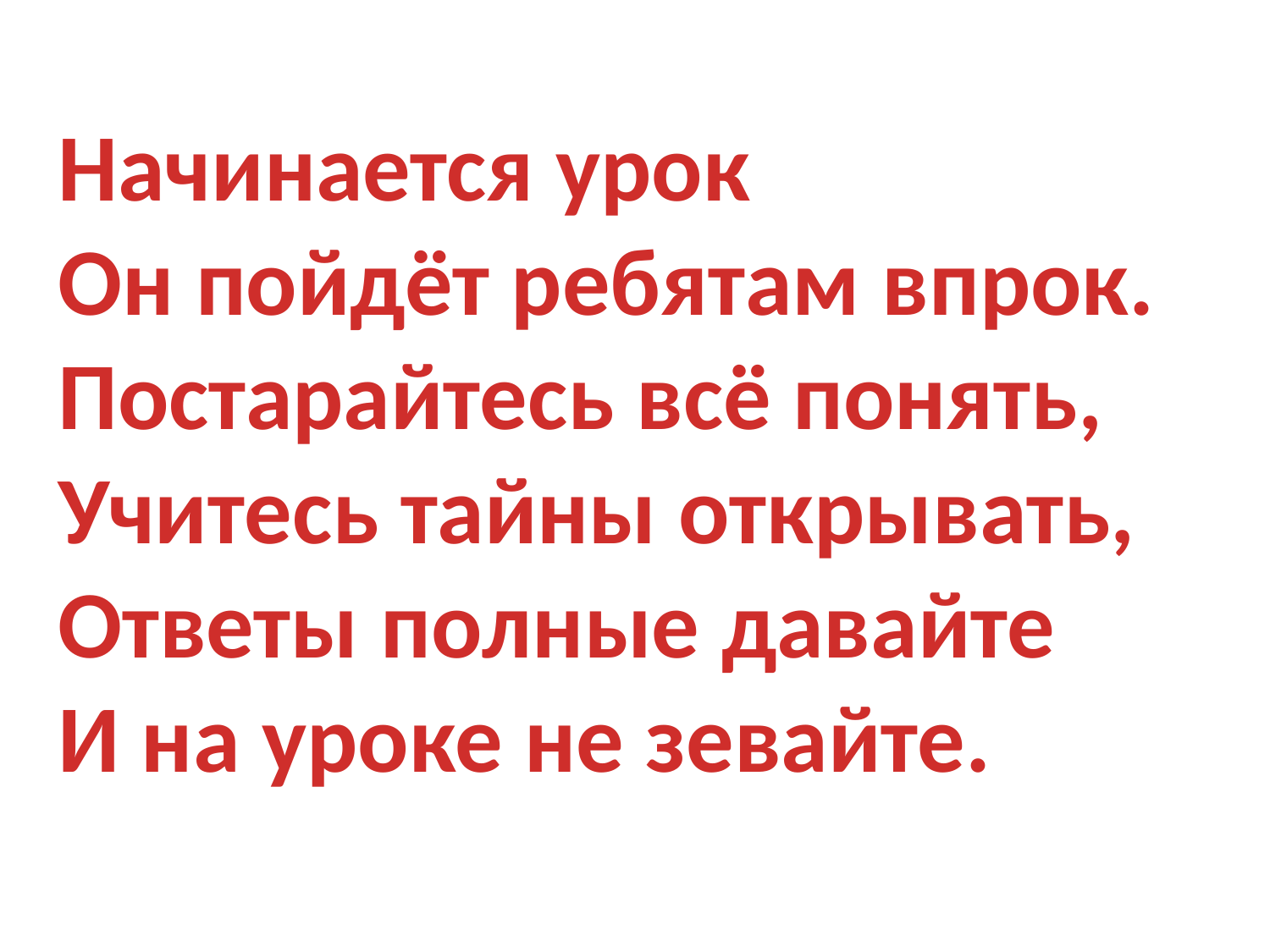

Начинается урок
Он пойдёт ребятам впрок.
Постарайтесь всё понять,
Учитесь тайны открывать,
Ответы полные давайте
И на уроке не зевайте.